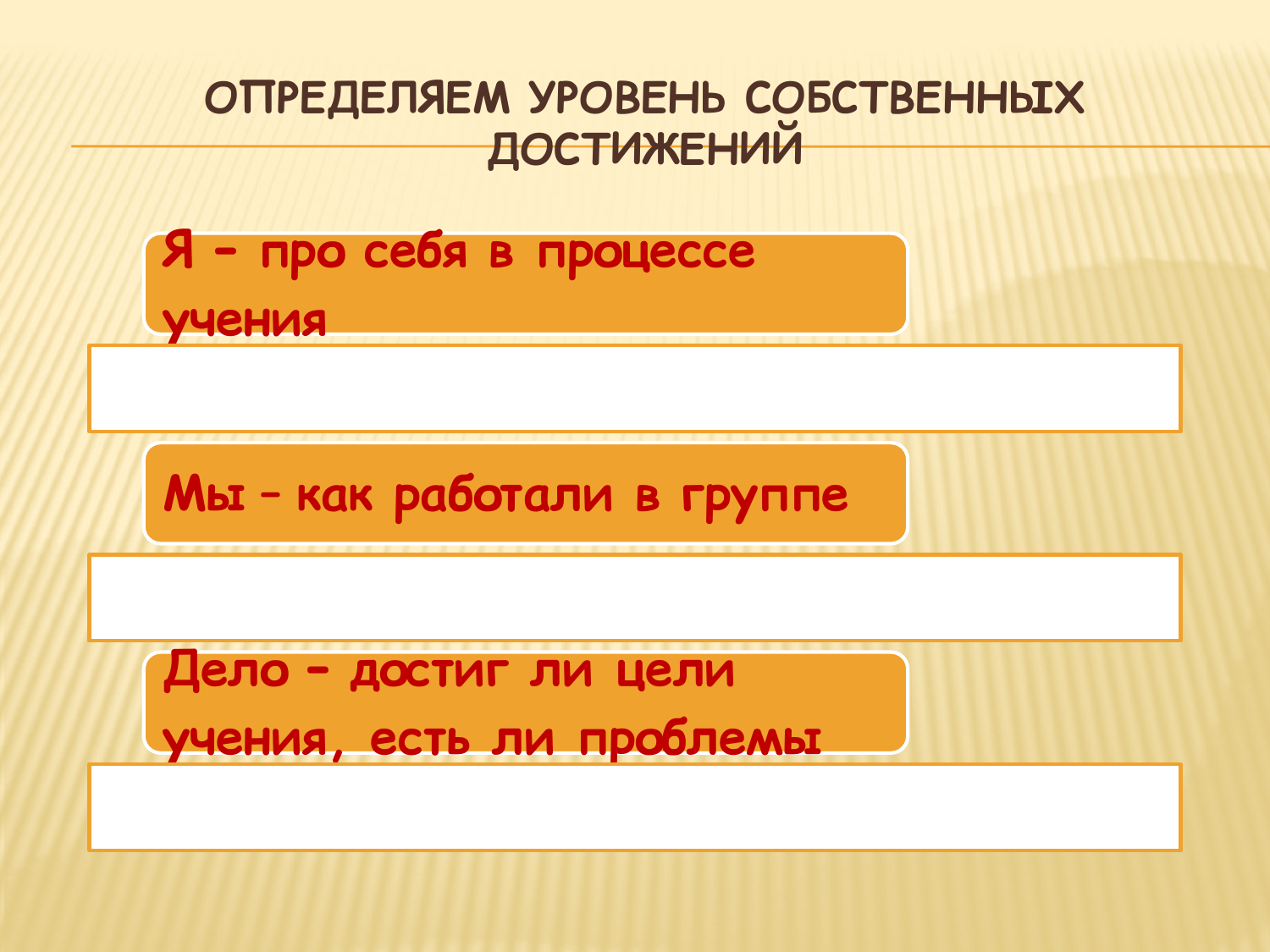

# Определяем уровень собственных достижений
Я – про себя в процессе учения
Мы – как работали в группе
Дело – достиг ли цели учения, есть ли проблемы